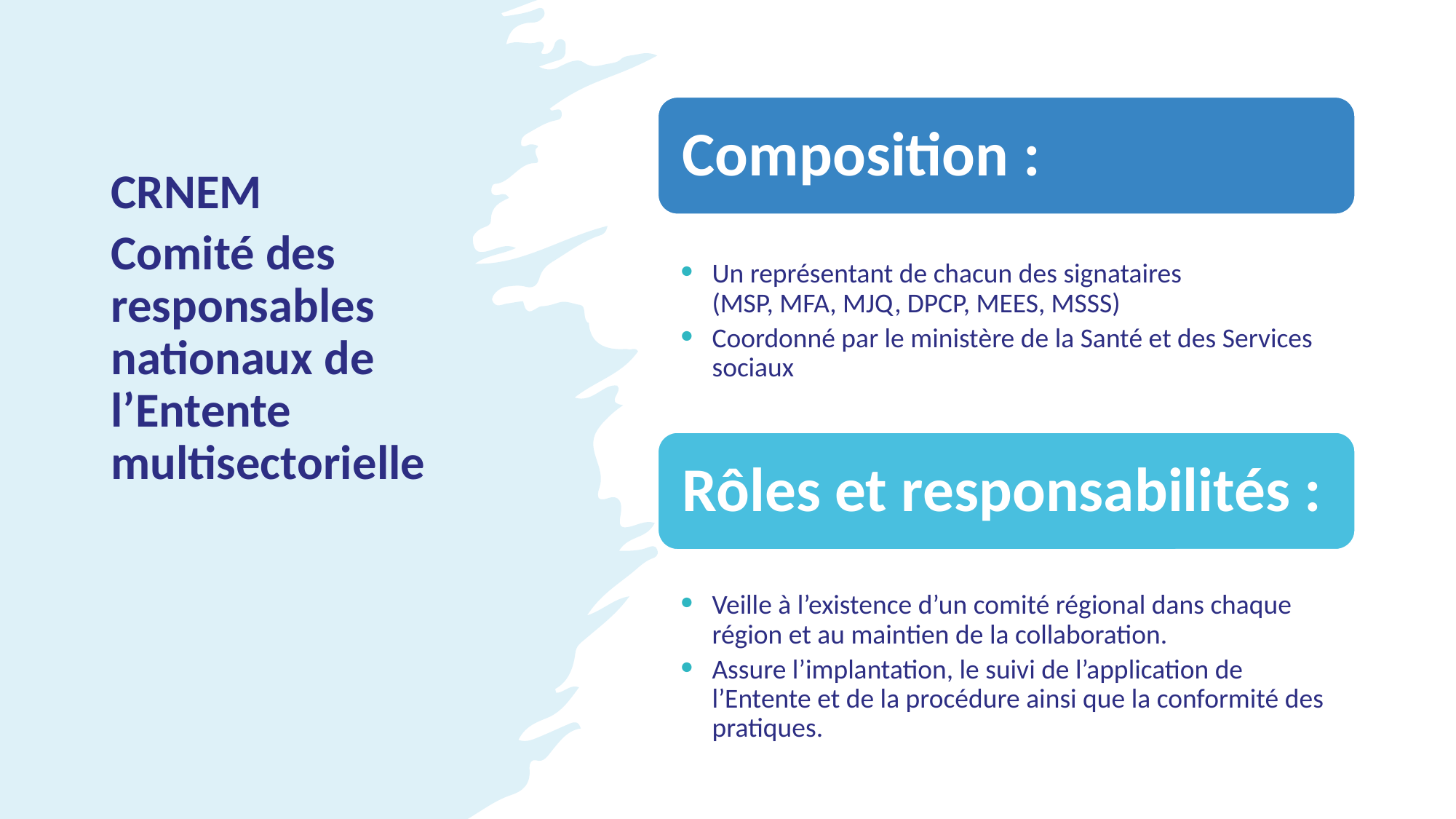

CRNEM
Comité des responsables nationaux de l’Entente multisectorielle

Composition :

Un représentant de chacun des signataires
(MSP, MFA, MJQ, DPCP, MEES, MSSS)
Coordonné par le ministère de la Santé et des Services sociaux

Rôles et responsabilités :

Veille à l’existence d’un comité régional dans chaque région et au maintien de la collaboration.
Assure l’implantation, le suivi de l’application de l’Entente et de la procédure ainsi que la conformité des pratiques.
16